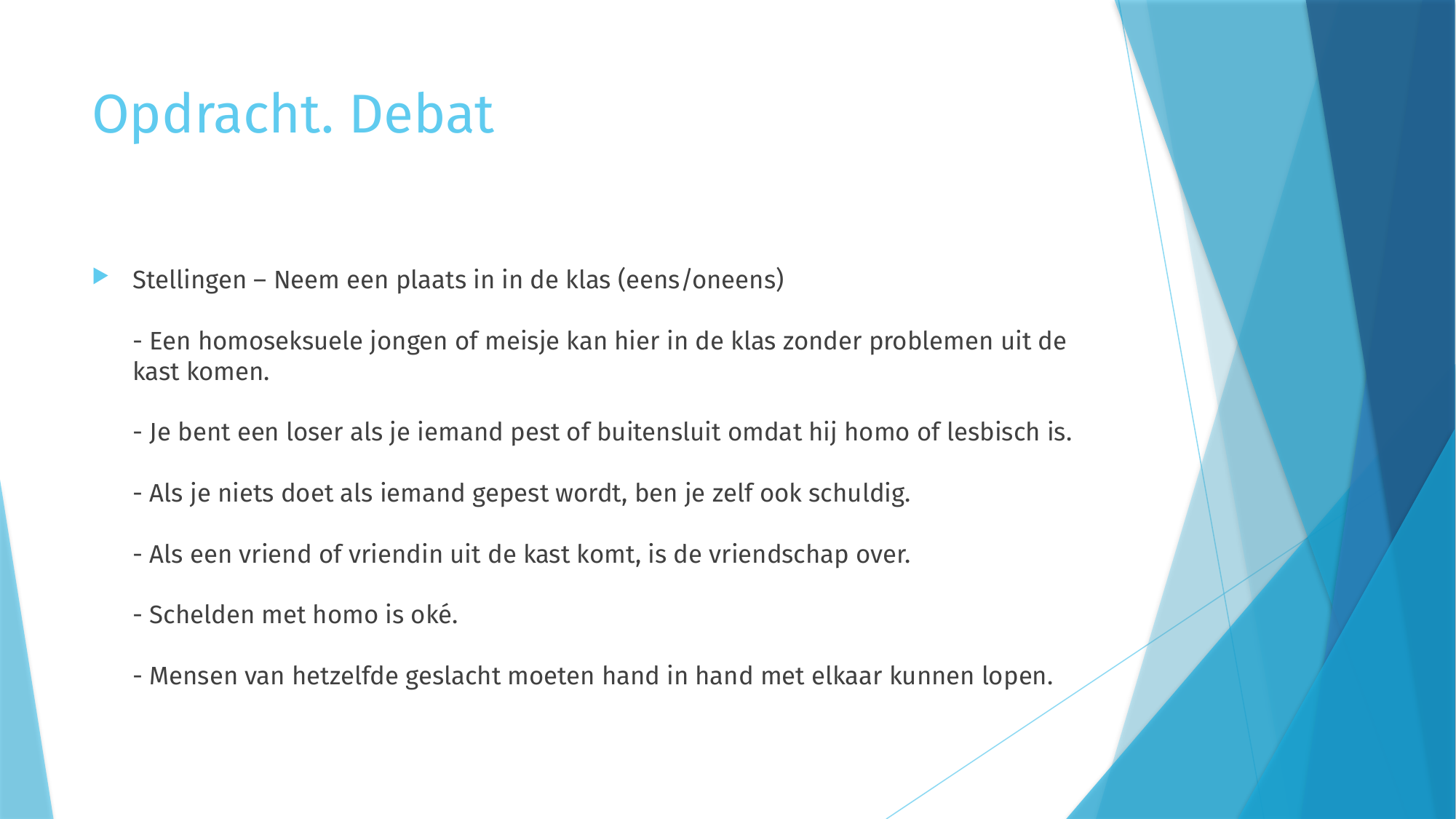

# Opdracht. Debat
Stellingen – Neem een plaats in in de klas (eens/oneens)
- Een homoseksuele jongen of meisje kan hier in de klas zonder problemen uit de kast komen.
- Je bent een loser als je iemand pest of buitensluit omdat hij homo of lesbisch is.
- Als je niets doet als iemand gepest wordt, ben je zelf ook schuldig.
- Als een vriend of vriendin uit de kast komt, is de vriendschap over.
- Schelden met homo is oké.
- Mensen van hetzelfde geslacht moeten hand in hand met elkaar kunnen lopen.